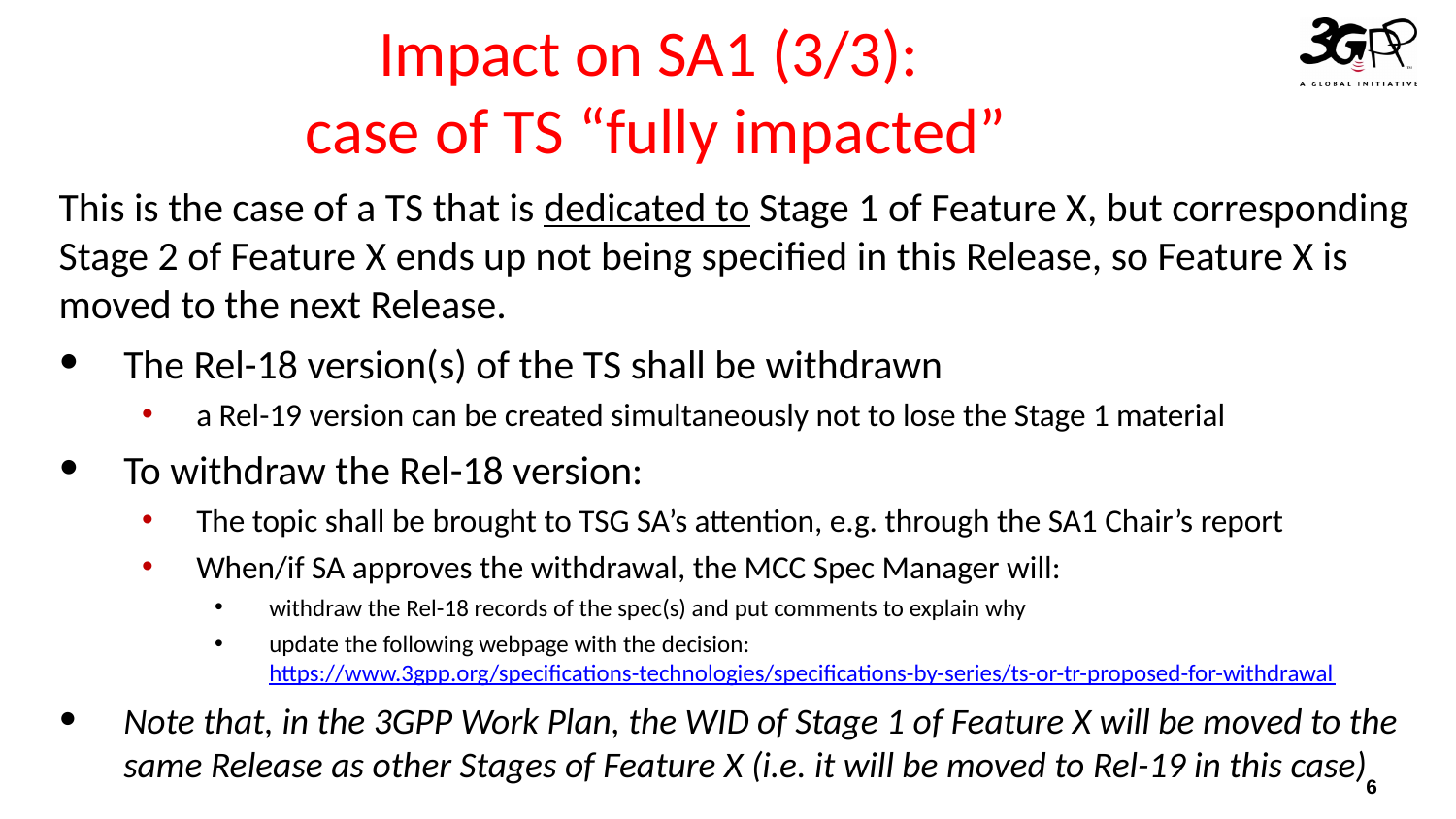

# Impact on SA1 (3/3): case of TS “fully impacted”
This is the case of a TS that is dedicated to Stage 1 of Feature X, but corresponding Stage 2 of Feature X ends up not being specified in this Release, so Feature X is moved to the next Release.
The Rel-18 version(s) of the TS shall be withdrawn
a Rel-19 version can be created simultaneously not to lose the Stage 1 material
To withdraw the Rel-18 version:
The topic shall be brought to TSG SA’s attention, e.g. through the SA1 Chair’s report
When/if SA approves the withdrawal, the MCC Spec Manager will:
withdraw the Rel-18 records of the spec(s) and put comments to explain why
update the following webpage with the decision:
https://www.3gpp.org/specifications-technologies/specifications-by-series/ts-or-tr-proposed-for-withdrawal
Note that, in the 3GPP Work Plan, the WID of Stage 1 of Feature X will be moved to the same Release as other Stages of Feature X (i.e. it will be moved to Rel-19 in this case)